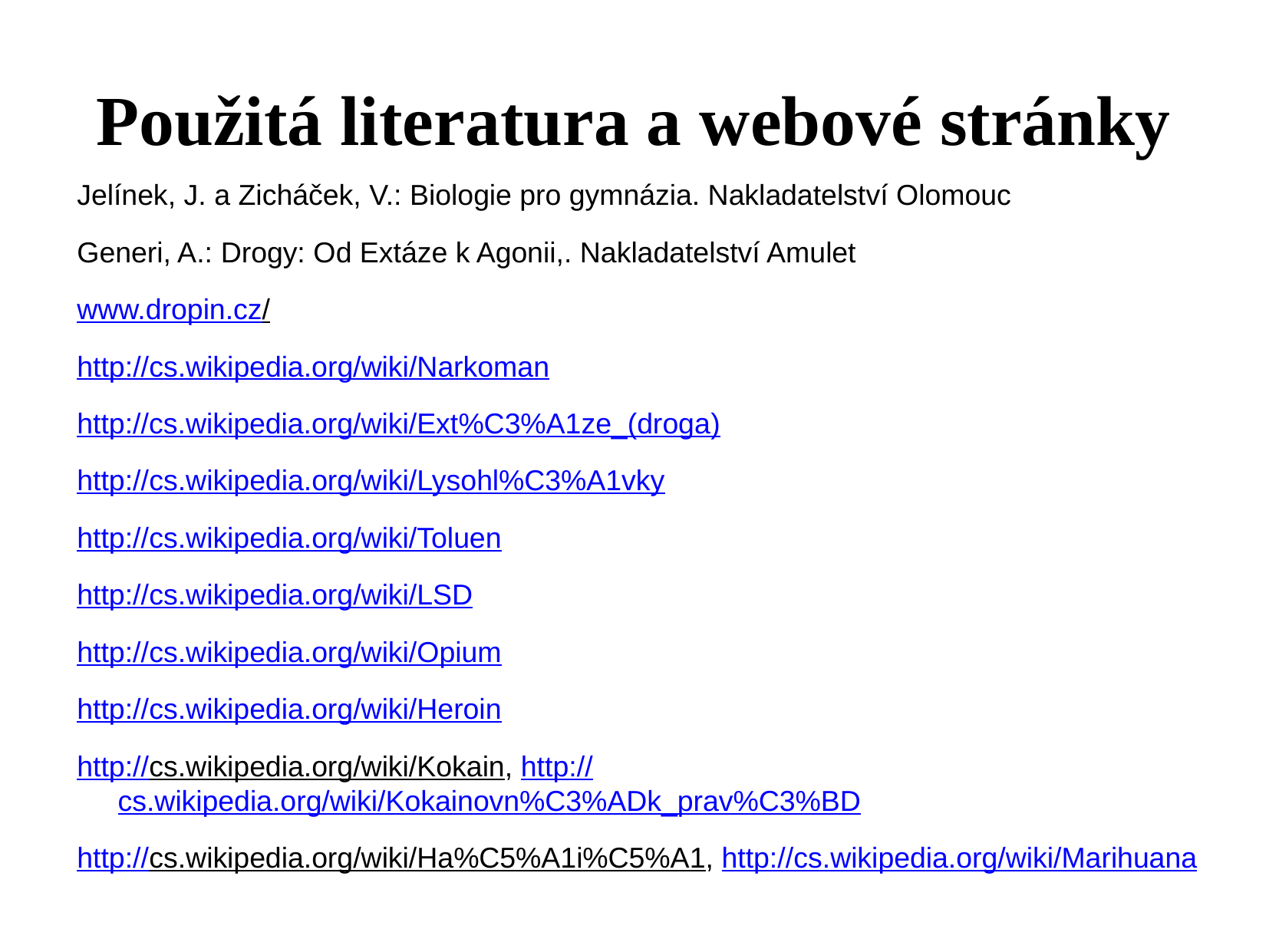

# Použitá literatura a webové stránky
Jelínek, J. a Zicháček, V.: Biologie pro gymnázia. Nakladatelství Olomouc
Generi, A.: Drogy: Od Extáze k Agonii,. Nakladatelství Amulet
www.dropin.cz/
http://cs.wikipedia.org/wiki/Narkoman
http://cs.wikipedia.org/wiki/Ext%C3%A1ze_(droga)
http://cs.wikipedia.org/wiki/Lysohl%C3%A1vky
http://cs.wikipedia.org/wiki/Toluen
http://cs.wikipedia.org/wiki/LSD
http://cs.wikipedia.org/wiki/Opium
http://cs.wikipedia.org/wiki/Heroin
http://cs.wikipedia.org/wiki/Kokain, http://cs.wikipedia.org/wiki/Kokainovn%C3%ADk_prav%C3%BD
http://cs.wikipedia.org/wiki/Ha%C5%A1i%C5%A1, http://cs.wikipedia.org/wiki/Marihuana